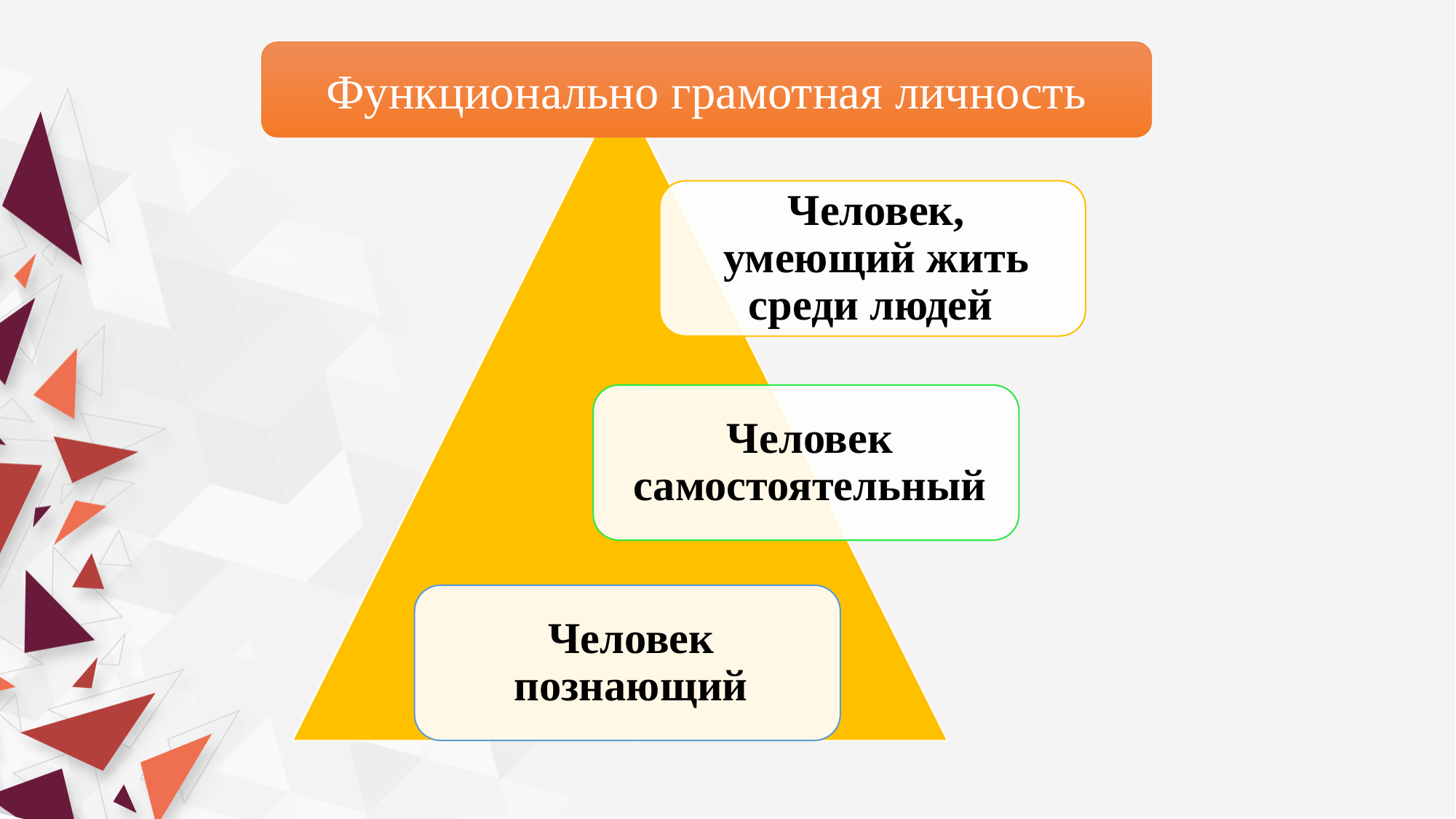

Функционально грамотная личность
Человек, умеющий жить среди людей
Человек самостоятельный
Человек познающий